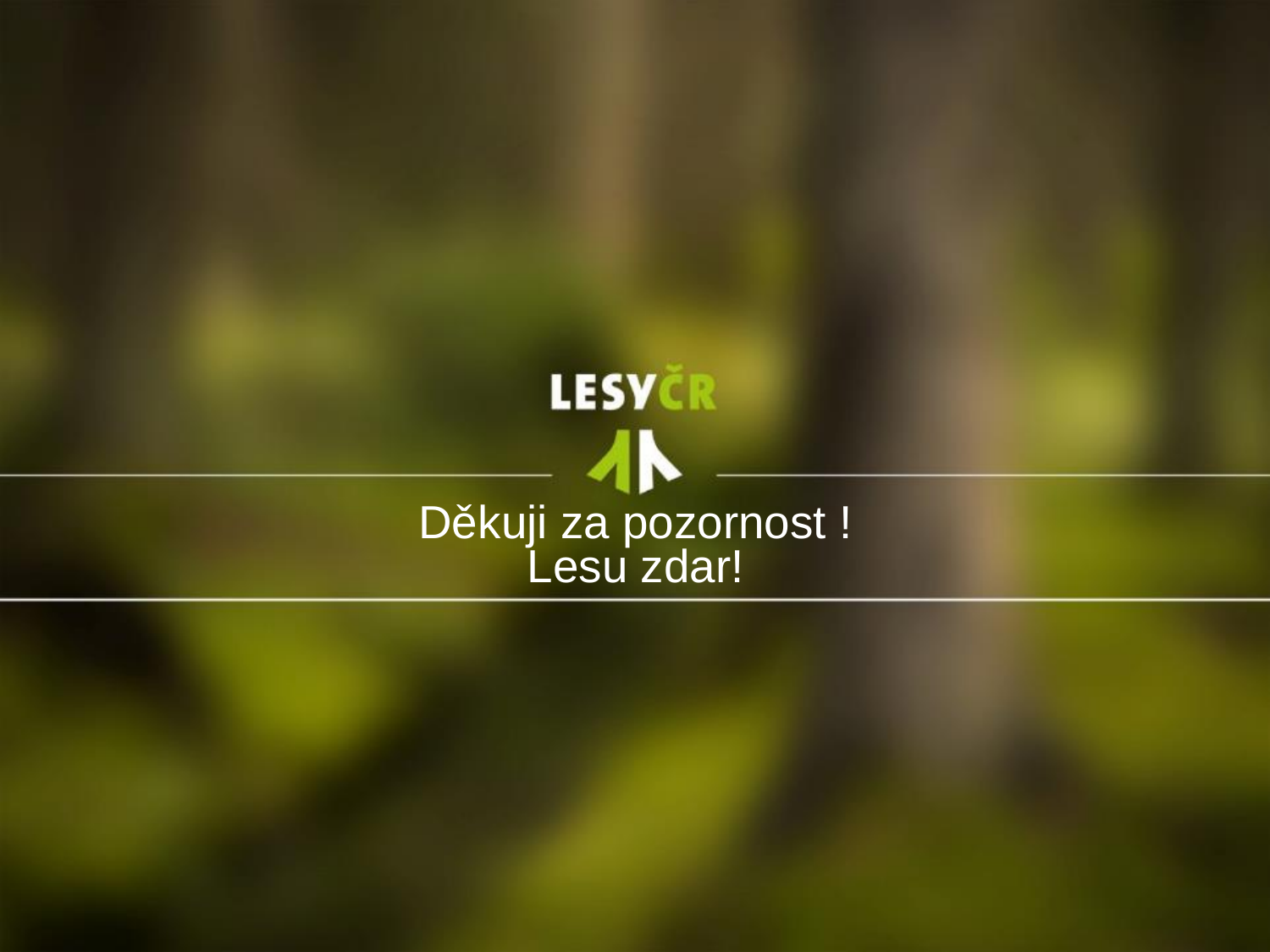

# Děkuji za pozornost ! Lesu zdar!